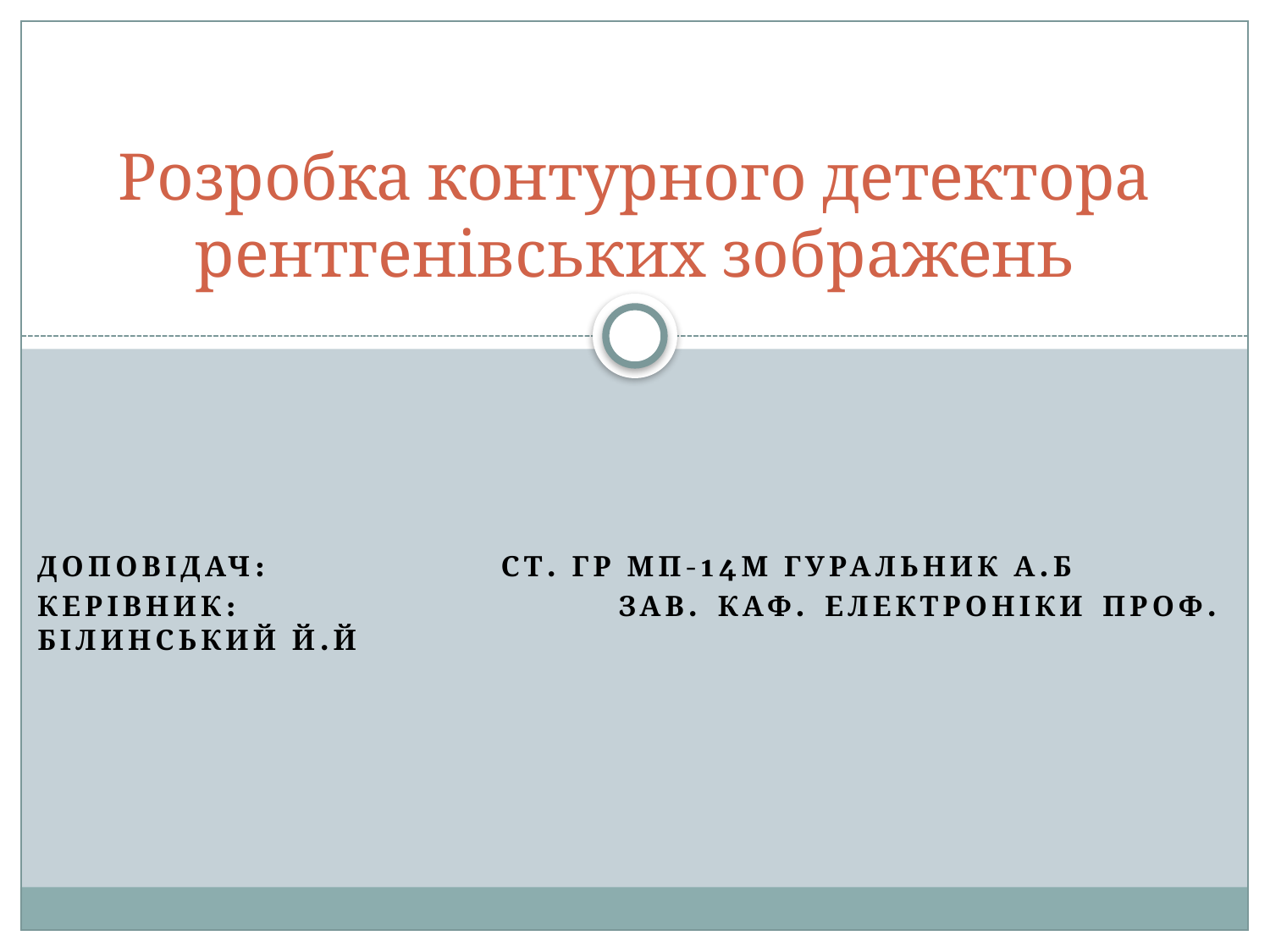

# Розробка контурного детектора рентгенівських зображень
Доповідач:                    ст. гр МП-14м Гуральник А.Б
Керівник:                        зав. Каф. Електроніки проф. Білинський Й.Й